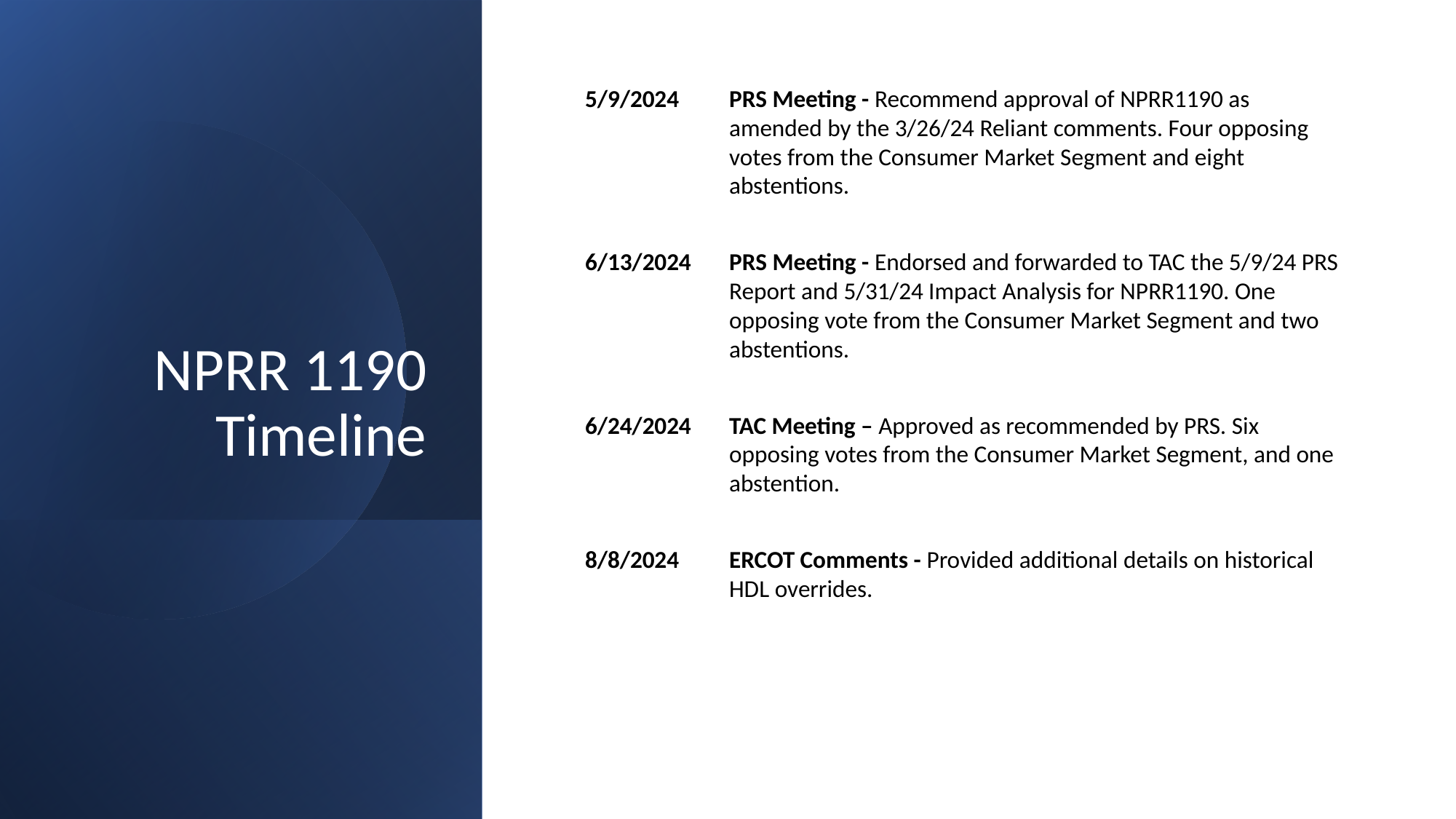

# NPRR 1190 Timeline
5/9/2024	PRS Meeting - Recommend approval of NPRR1190 as amended by the 3/26/24 Reliant comments. Four opposing votes from the Consumer Market Segment and eight abstentions.

6/13/2024	PRS Meeting - Endorsed and forwarded to TAC the 5/9/24 PRS Report and 5/31/24 Impact Analysis for NPRR1190. One opposing vote from the Consumer Market Segment and two abstentions.

6/24/2024	TAC Meeting – Approved as recommended by PRS. Six opposing votes from the Consumer Market Segment, and one abstention.

8/8/2024	ERCOT Comments - Provided additional details on historical HDL overrides.

5